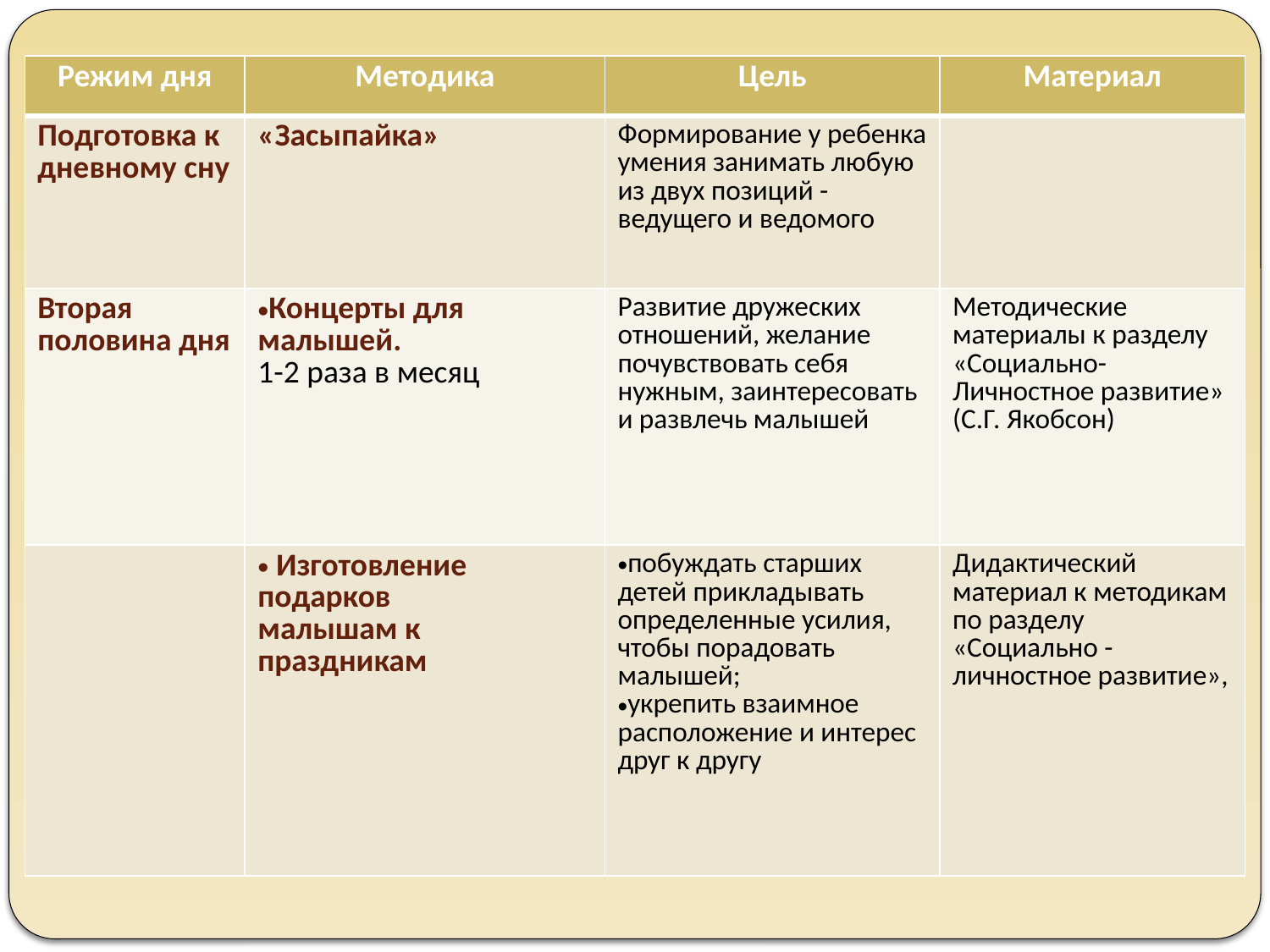

| Режим дня | Методика | Цель | Материал |
| --- | --- | --- | --- |
| Подготовка к дневному сну | «Засыпайка» | Формирование у ребенка умения занимать любую из двух позиций - ведущего и ведомого |  |
| Вторая половина дня | Концерты для малышей. 1-2 раза в месяц | Развитие дружеских отношений, желание почувствовать себя нужным, заинтересовать и развлечь малышей | Методические материалы к разделу «Социально- Личностное развитие» (С.Г. Якобсон) |
|  | Изготовление подарков малышам к праздникам | побуждать старших детей прикладывать определенные усилия, чтобы порадовать малышей; укрепить взаимное расположение и интерес друг к другу | Дидактический материал к методикам по разделу «Социально - личностное развитие», |